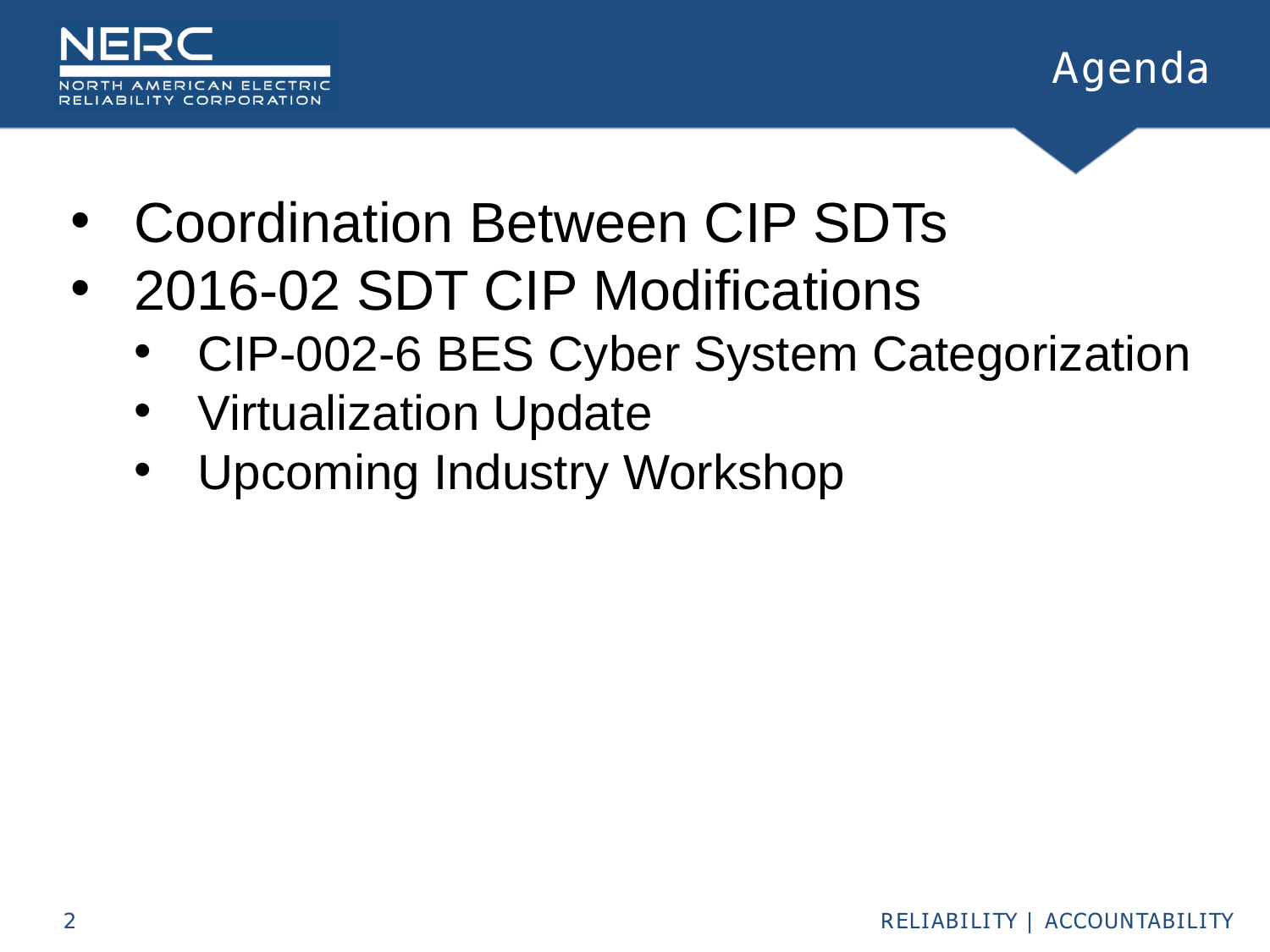

# Agenda
Coordination Between CIP SDTs
2016-02 SDT CIP Modifications
CIP-002-6 BES Cyber System Categorization
Virtualization Update
Upcoming Industry Workshop